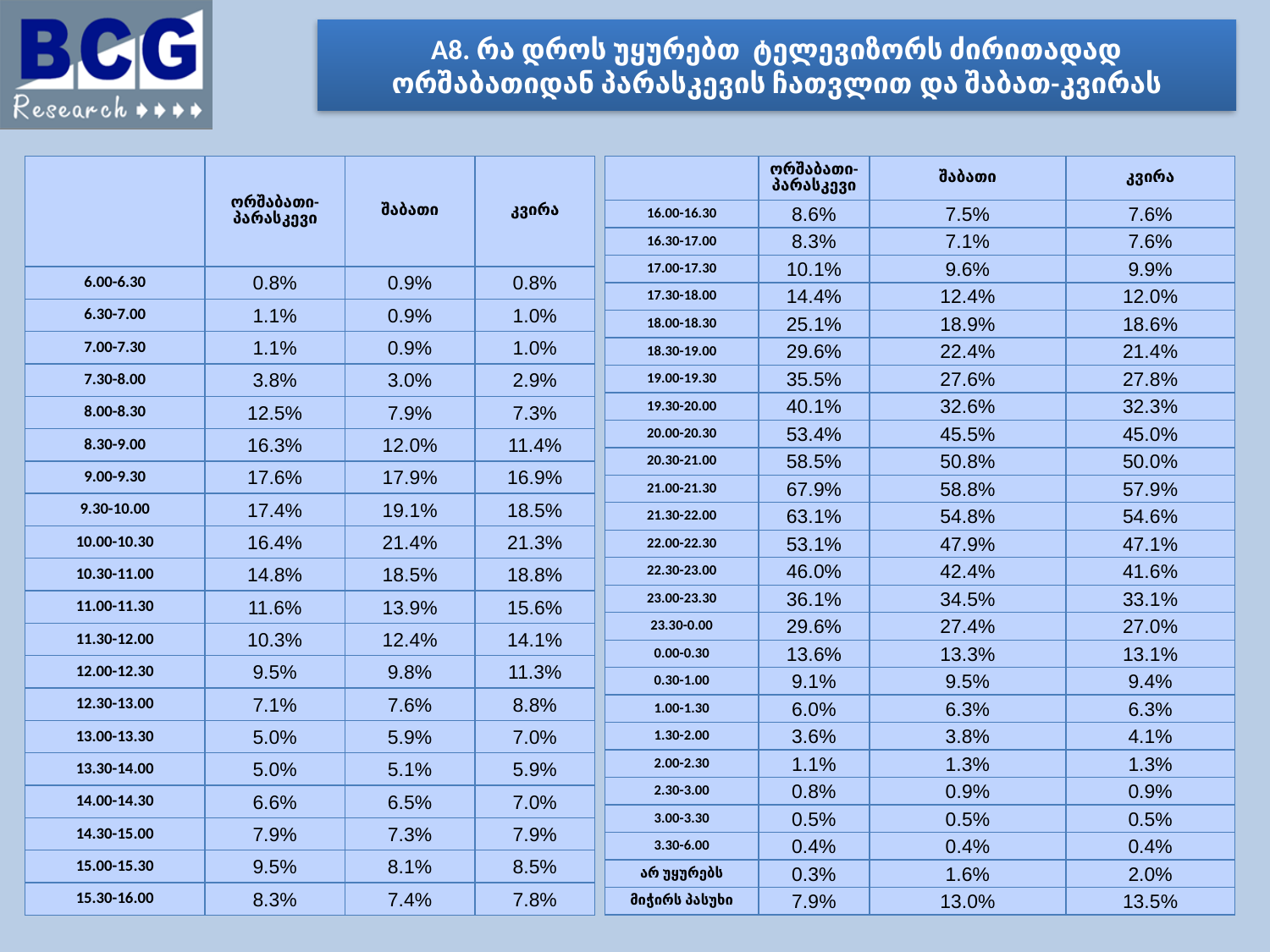

# A8. რა დროს უყურებთ  ტელევიზორს ძირითადად ორშაბათიდან პარასკევის ჩათვლით და შაბათ-კვირას
|  | ორშაბათი-პარასკევი | შაბათი | კვირა |
| --- | --- | --- | --- |
| 16.00-16.30 | 8.6% | 7.5% | 7.6% |
| 16.30-17.00 | 8.3% | 7.1% | 7.6% |
| 17.00-17.30 | 10.1% | 9.6% | 9.9% |
| 17.30-18.00 | 14.4% | 12.4% | 12.0% |
| 18.00-18.30 | 25.1% | 18.9% | 18.6% |
| 18.30-19.00 | 29.6% | 22.4% | 21.4% |
| 19.00-19.30 | 35.5% | 27.6% | 27.8% |
| 19.30-20.00 | 40.1% | 32.6% | 32.3% |
| 20.00-20.30 | 53.4% | 45.5% | 45.0% |
| 20.30-21.00 | 58.5% | 50.8% | 50.0% |
| 21.00-21.30 | 67.9% | 58.8% | 57.9% |
| 21.30-22.00 | 63.1% | 54.8% | 54.6% |
| 22.00-22.30 | 53.1% | 47.9% | 47.1% |
| 22.30-23.00 | 46.0% | 42.4% | 41.6% |
| 23.00-23.30 | 36.1% | 34.5% | 33.1% |
| 23.30-0.00 | 29.6% | 27.4% | 27.0% |
| 0.00-0.30 | 13.6% | 13.3% | 13.1% |
| 0.30-1.00 | 9.1% | 9.5% | 9.4% |
| 1.00-1.30 | 6.0% | 6.3% | 6.3% |
| 1.30-2.00 | 3.6% | 3.8% | 4.1% |
| 2.00-2.30 | 1.1% | 1.3% | 1.3% |
| 2.30-3.00 | 0.8% | 0.9% | 0.9% |
| 3.00-3.30 | 0.5% | 0.5% | 0.5% |
| 3.30-6.00 | 0.4% | 0.4% | 0.4% |
| არ უყურებს | 0.3% | 1.6% | 2.0% |
| მიჭირს პასუხი | 7.9% | 13.0% | 13.5% |
|  | ორშაბათი-პარასკევი | შაბათი | კვირა |
| --- | --- | --- | --- |
| 6.00-6.30 | 0.8% | 0.9% | 0.8% |
| 6.30-7.00 | 1.1% | 0.9% | 1.0% |
| 7.00-7.30 | 1.1% | 0.9% | 1.0% |
| 7.30-8.00 | 3.8% | 3.0% | 2.9% |
| 8.00-8.30 | 12.5% | 7.9% | 7.3% |
| 8.30-9.00 | 16.3% | 12.0% | 11.4% |
| 9.00-9.30 | 17.6% | 17.9% | 16.9% |
| 9.30-10.00 | 17.4% | 19.1% | 18.5% |
| 10.00-10.30 | 16.4% | 21.4% | 21.3% |
| 10.30-11.00 | 14.8% | 18.5% | 18.8% |
| 11.00-11.30 | 11.6% | 13.9% | 15.6% |
| 11.30-12.00 | 10.3% | 12.4% | 14.1% |
| 12.00-12.30 | 9.5% | 9.8% | 11.3% |
| 12.30-13.00 | 7.1% | 7.6% | 8.8% |
| 13.00-13.30 | 5.0% | 5.9% | 7.0% |
| 13.30-14.00 | 5.0% | 5.1% | 5.9% |
| 14.00-14.30 | 6.6% | 6.5% | 7.0% |
| 14.30-15.00 | 7.9% | 7.3% | 7.9% |
| 15.00-15.30 | 9.5% | 8.1% | 8.5% |
| 15.30-16.00 | 8.3% | 7.4% | 7.8% |